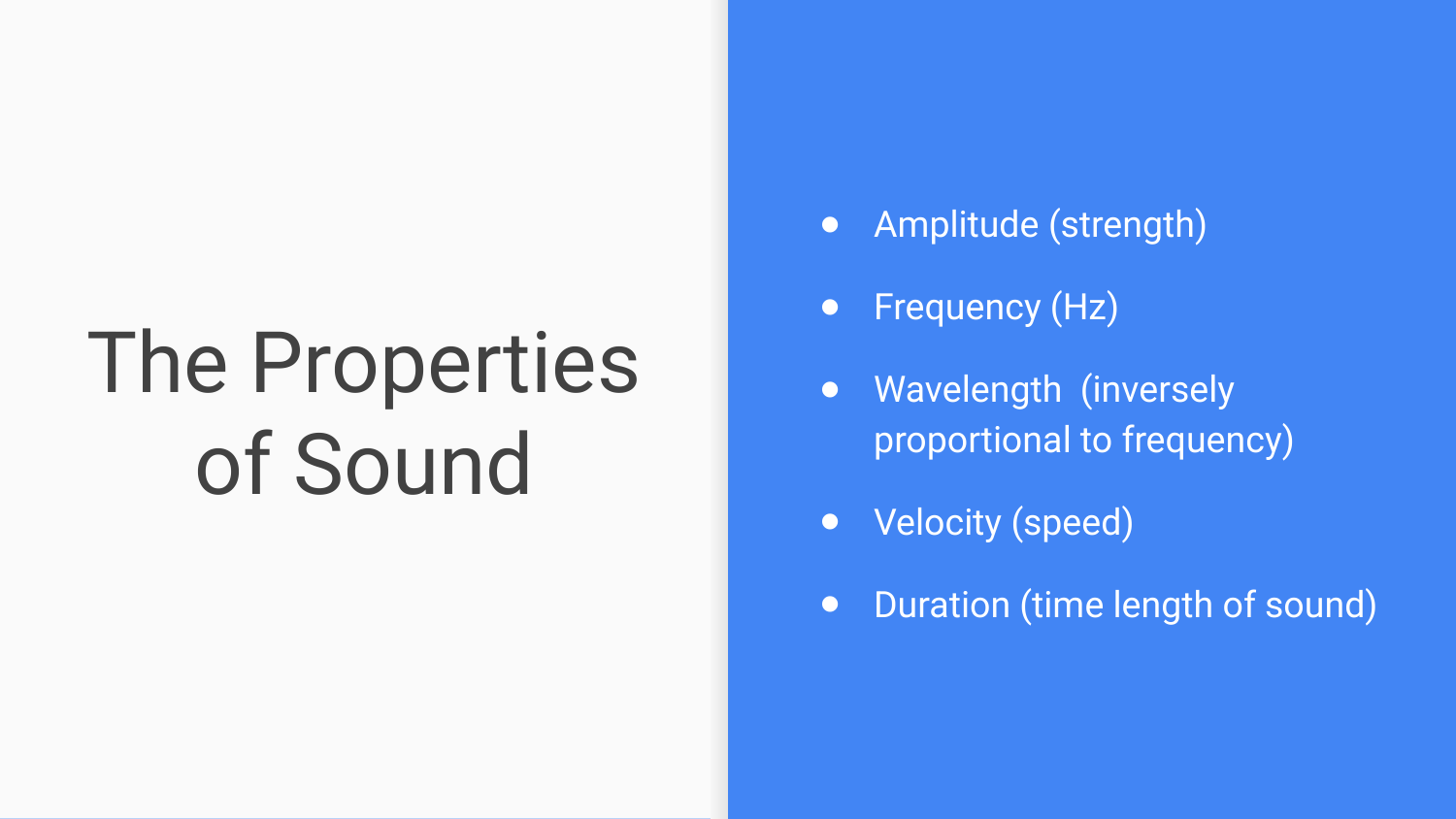

Amplitude (strength)
Frequency (Hz)
Wavelength  (inversely proportional to frequency)
Velocity (speed)
Duration (time length of sound)
# The Properties of Sound